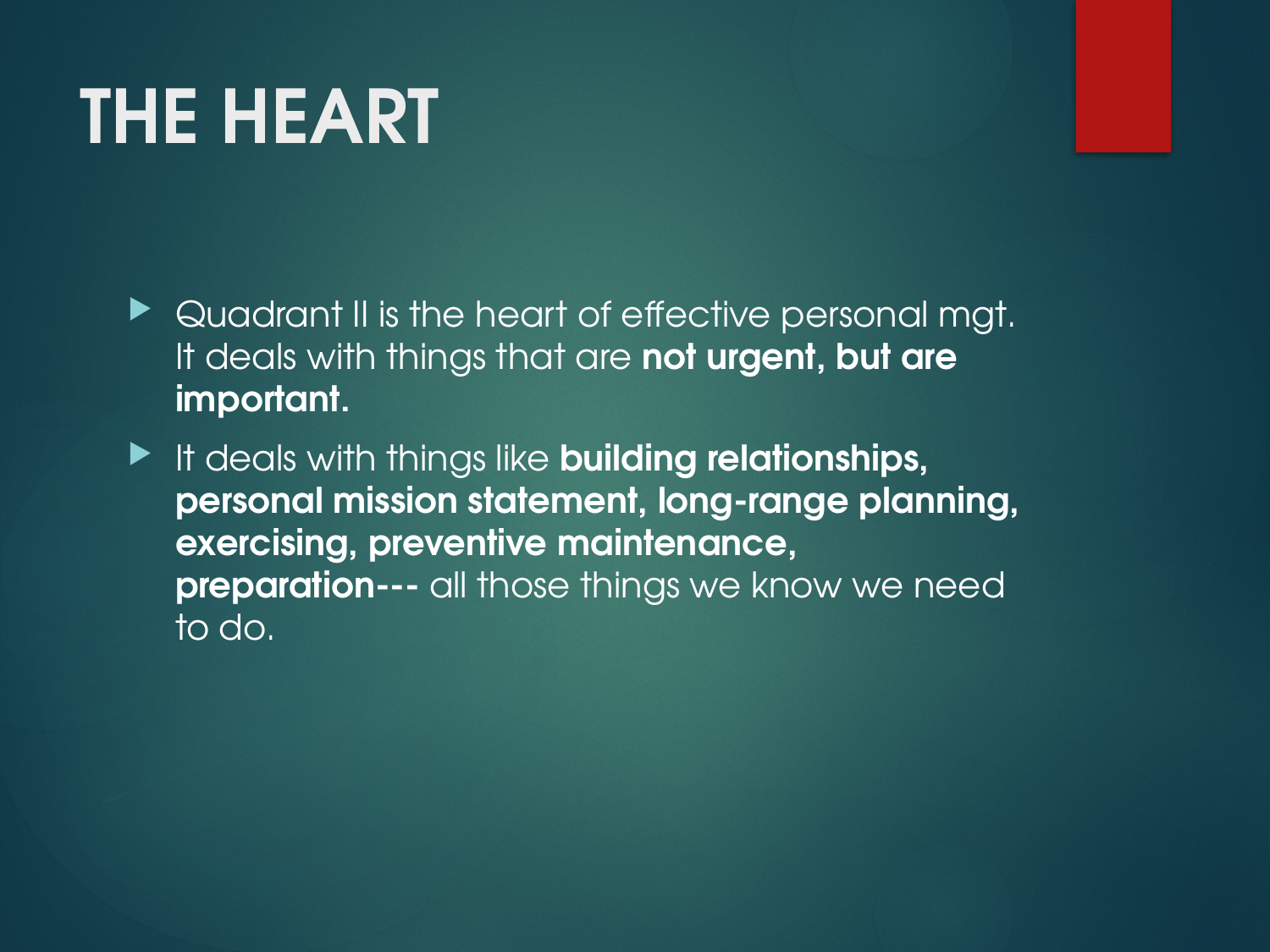

# THE HEART
Quadrant II is the heart of effective personal mgt.  It deals with things that are not urgent, but are important.
It deals with things like building relationships, personal mission statement, long-range planning, exercising, preventive maintenance, preparation--- all those things we know we need to do.